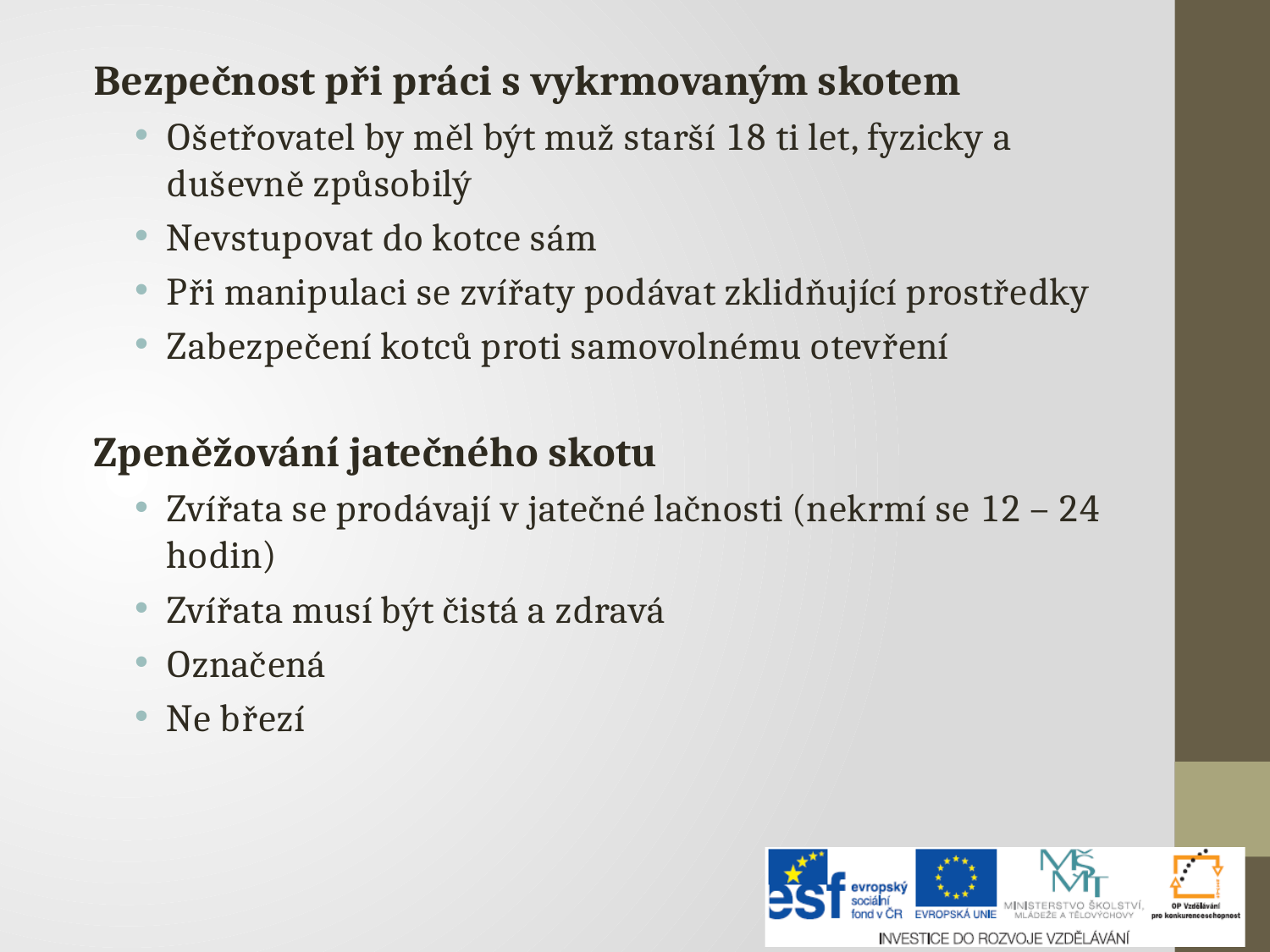

Bezpečnost při práci s vykrmovaným skotem
Ošetřovatel by měl být muž starší 18 ti let, fyzicky a duševně způsobilý
Nevstupovat do kotce sám
Při manipulaci se zvířaty podávat zklidňující prostředky
Zabezpečení kotců proti samovolnému otevření

Zpeněžování jatečného skotu
Zvířata se prodávají v jatečné lačnosti (nekrmí se 12 – 24 hodin)
Zvířata musí být čistá a zdravá
Označená
Ne březí